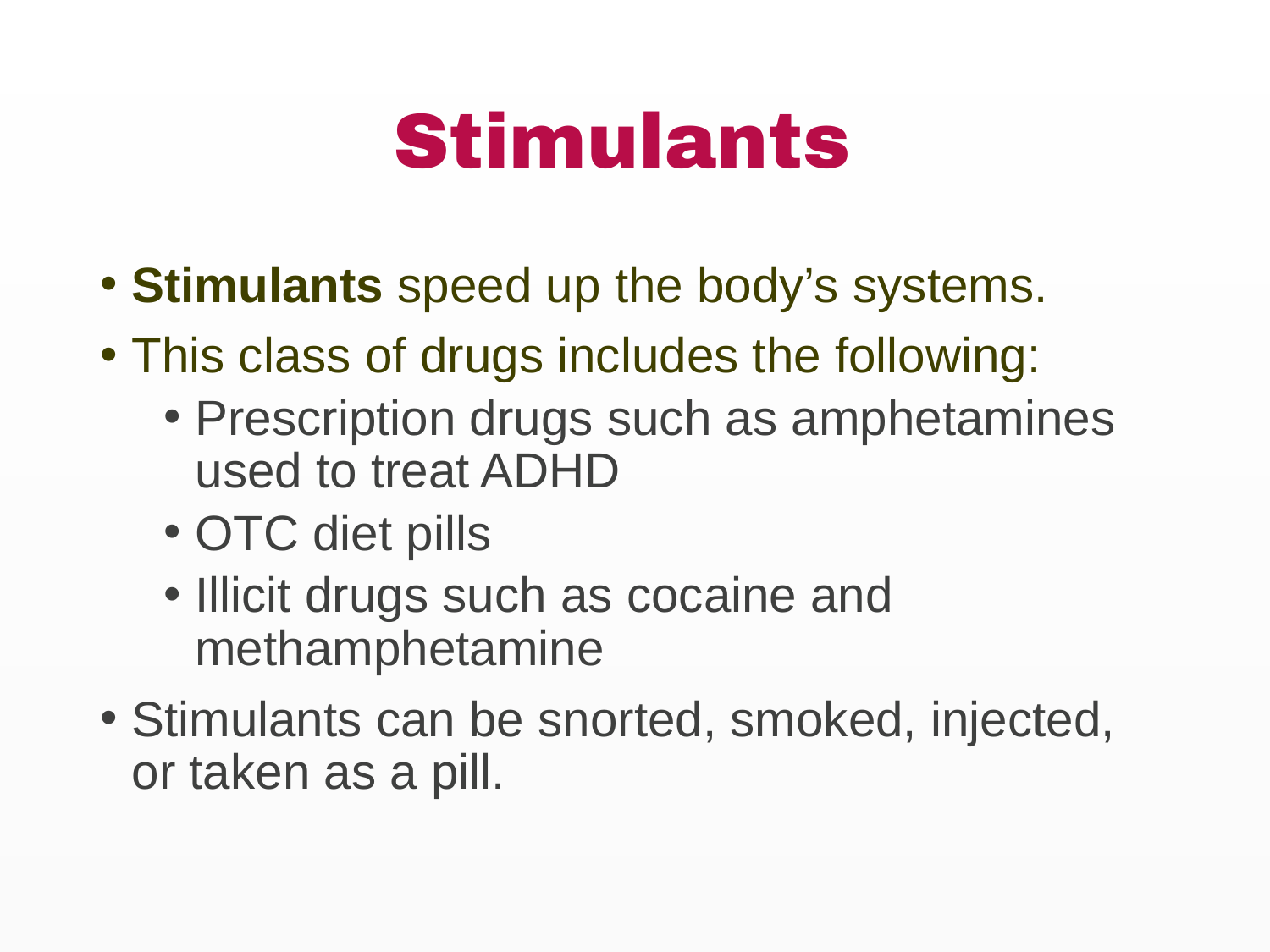

# Stimulants
Stimulants speed up the body’s systems.
This class of drugs includes the following:
Prescription drugs such as amphetamines used to treat ADHD
OTC diet pills
Illicit drugs such as cocaine and methamphetamine
Stimulants can be snorted, smoked, injected, or taken as a pill.